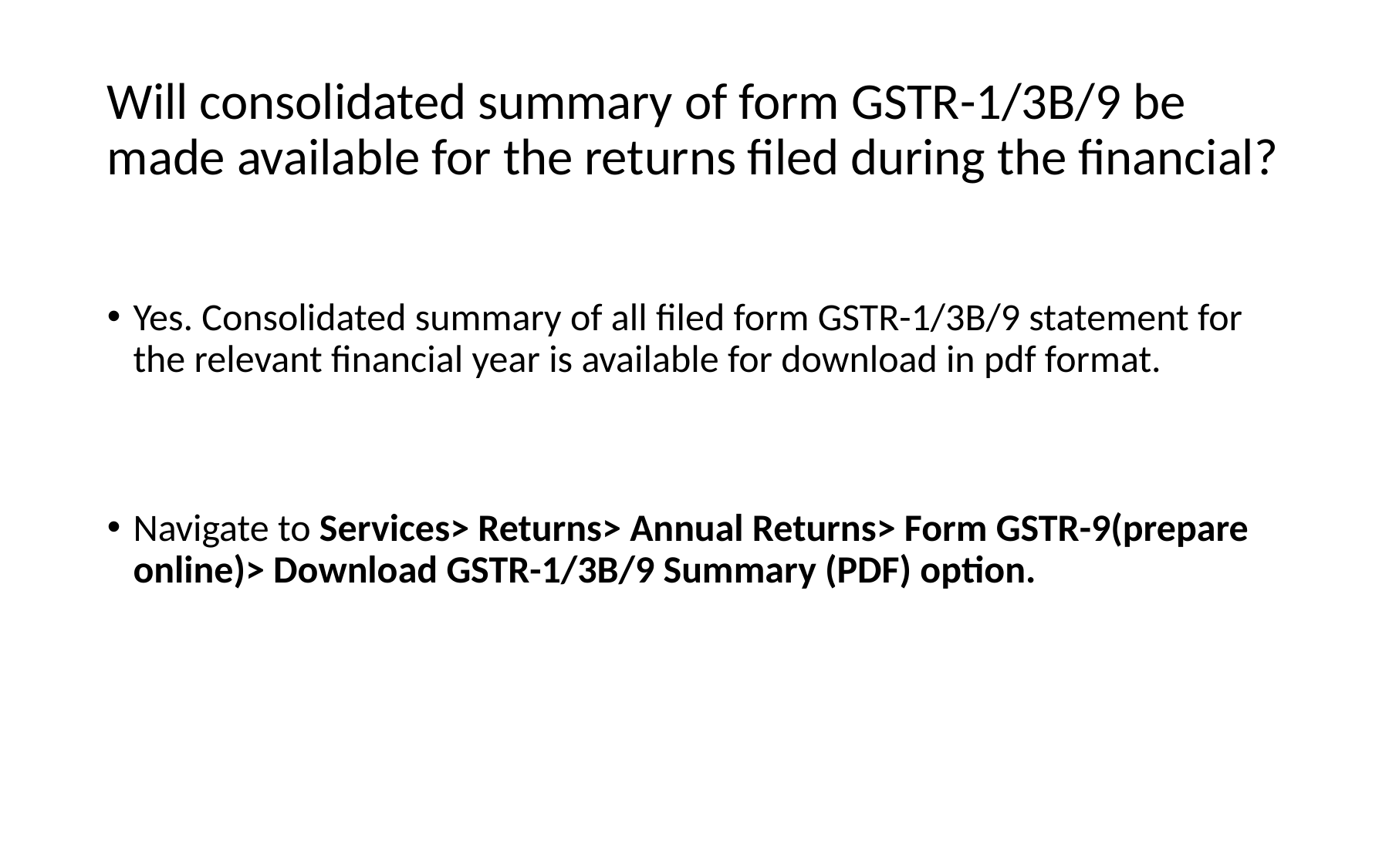

# Will consolidated summary of form GSTR-1/3B/9 be made available for the returns filed during the financial?

Yes. Consolidated summary of all filed form GSTR-1/3B/9 statement for the relevant financial year is available for download in pdf format.

Navigate to Services> Returns> Annual Returns> Form GSTR-9(prepare online)> Download GSTR-1/3B/9 Summary (PDF) option.